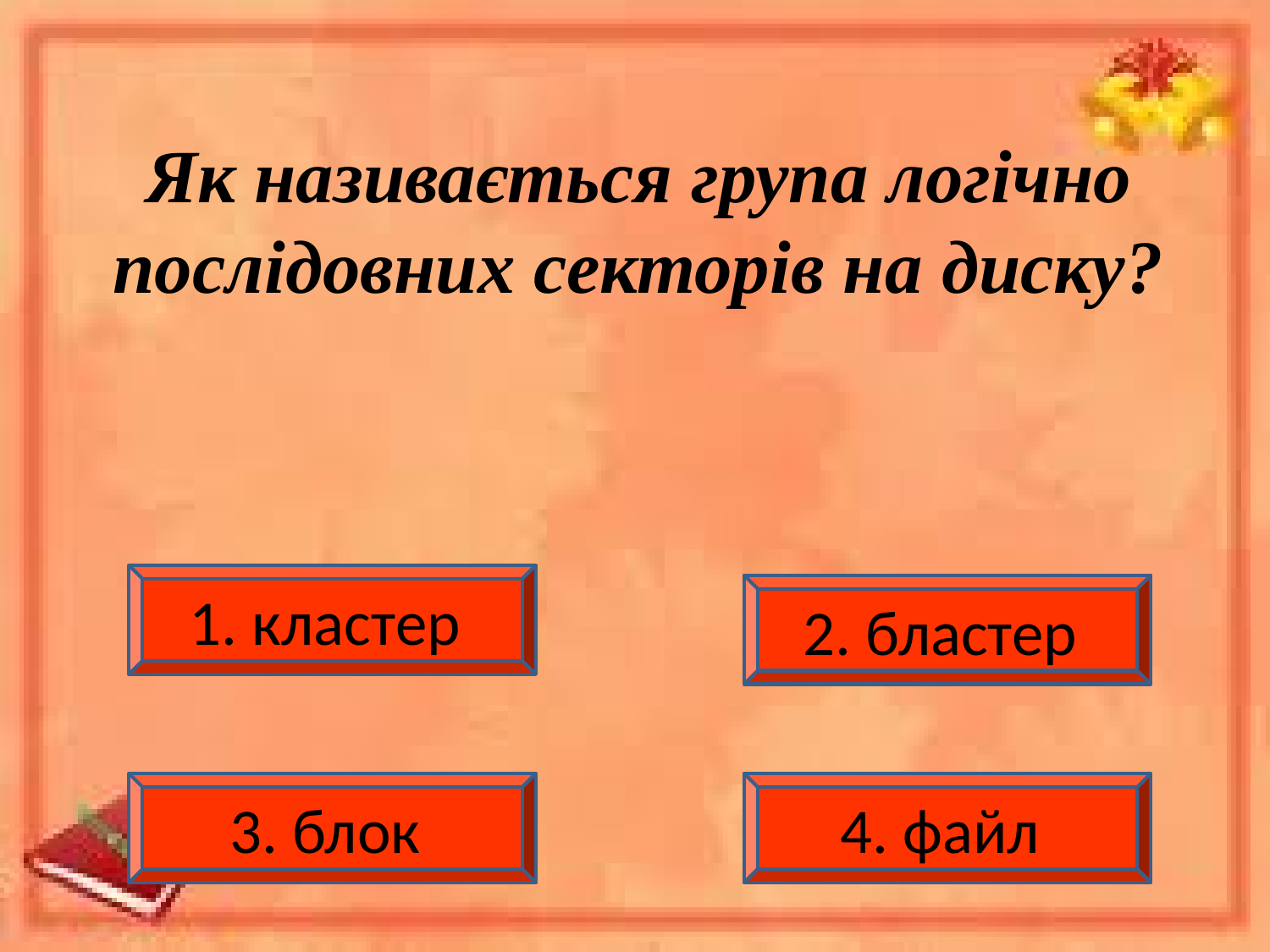

# Як називається група логічно послідовних секторів на диску?
1. кластер
2. бластер
3. блок
4. файл